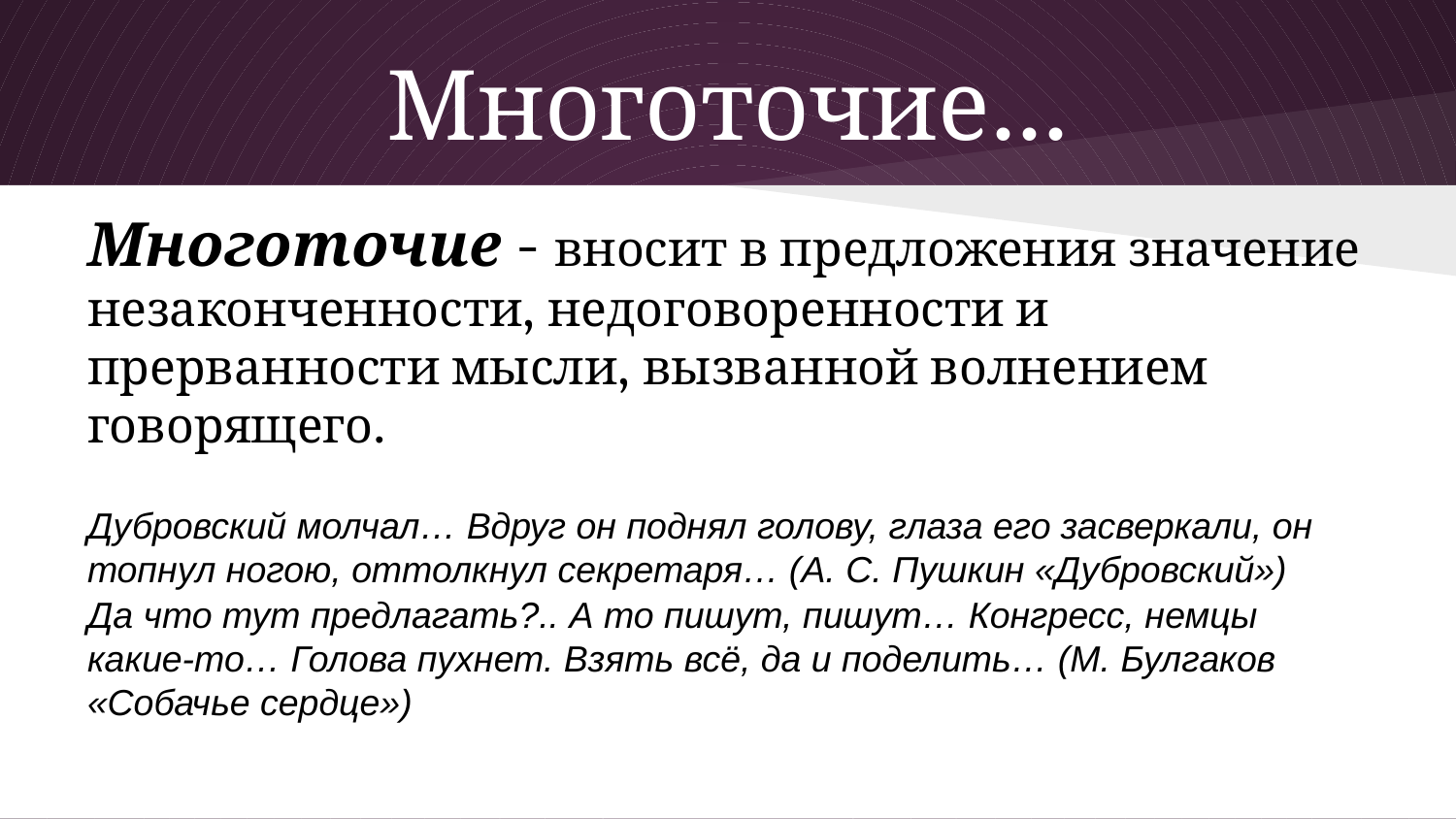

# Многоточие...
Многоточие - вносит в предложения значение незаконченности, недоговоренности и прерванности мысли, вызванной волнением говорящего.

Дубровский молчал… Вдруг он поднял голову, глаза его засверкали, он топнул ногою, оттолкнул секретаря… (А. С. Пушкин «Дубровский»)
Да что тут предлагать?.. А то пишут, пишут… Конгресс, немцы какие-то… Голова пухнет. Взять всё, да и поделить… (М. Булгаков «Собачье сердце»)